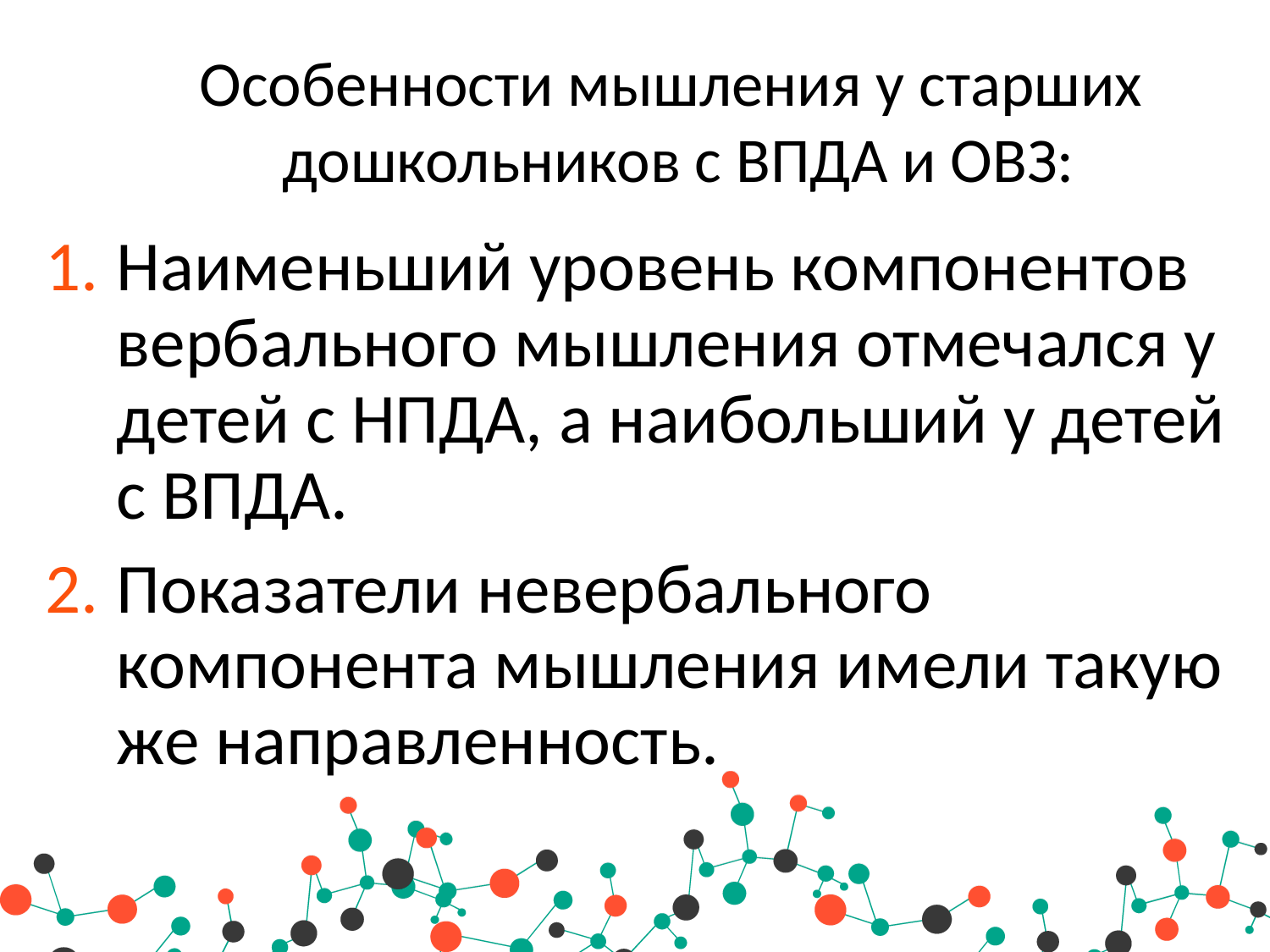

Особенности мышления у старших
дошкольников с ВПДА и ОВЗ:

Наименьший уровень компонентов вербального мышления отмечался у детей с НПДА, а наибольший у детей с ВПДА.
Показатели невербального компонента мышления имели такую же направленность.